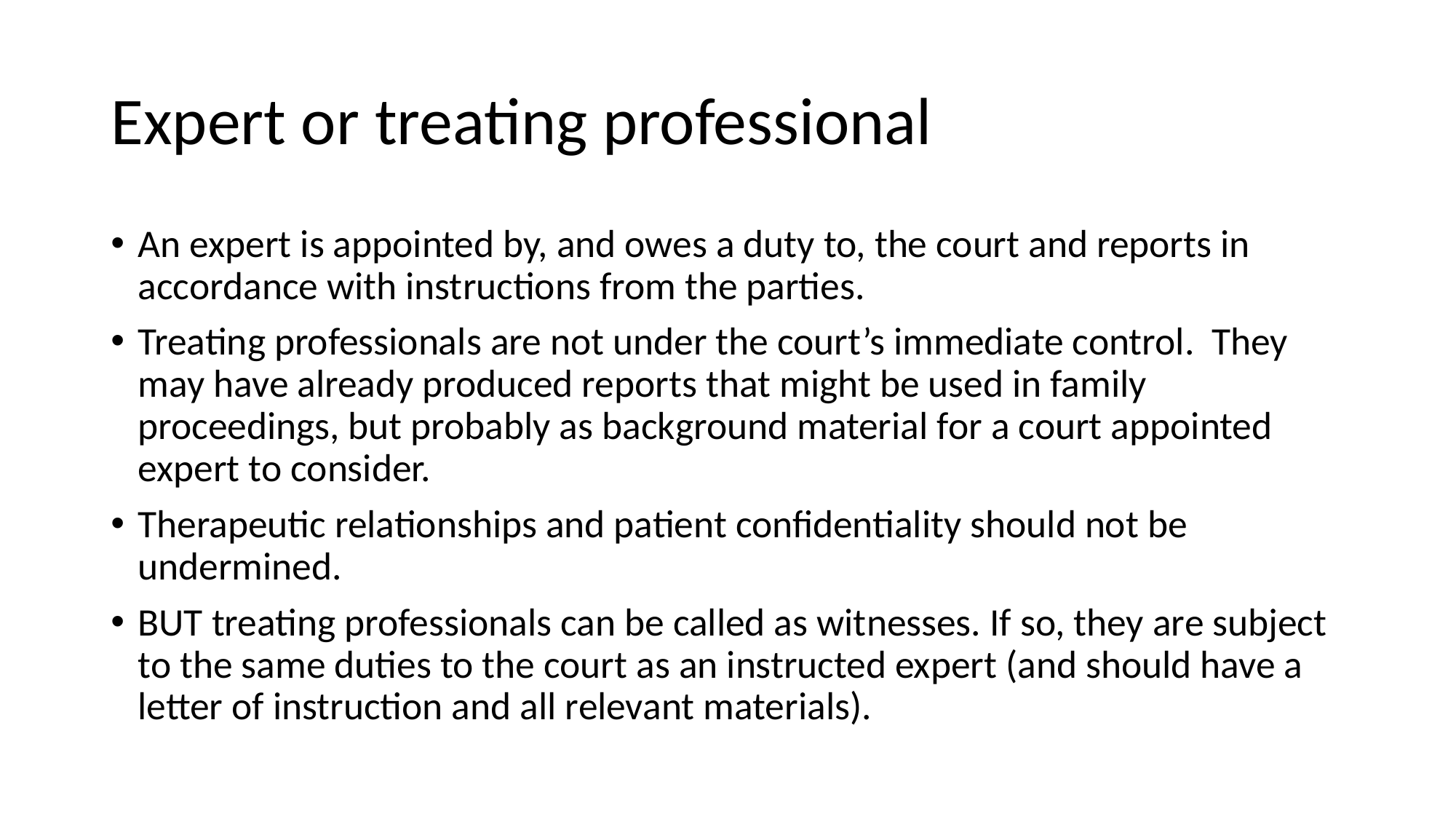

# Expert or treating professional
An expert is appointed by, and owes a duty to, the court and reports in accordance with instructions from the parties.
Treating professionals are not under the court’s immediate control.  They may have already produced reports that might be used in family proceedings, but probably as background material for a court appointed expert to consider.
Therapeutic relationships and patient confidentiality should not be undermined.
BUT treating professionals can be called as witnesses. If so, they are subject to the same duties to the court as an instructed expert (and should have a letter of instruction and all relevant materials).